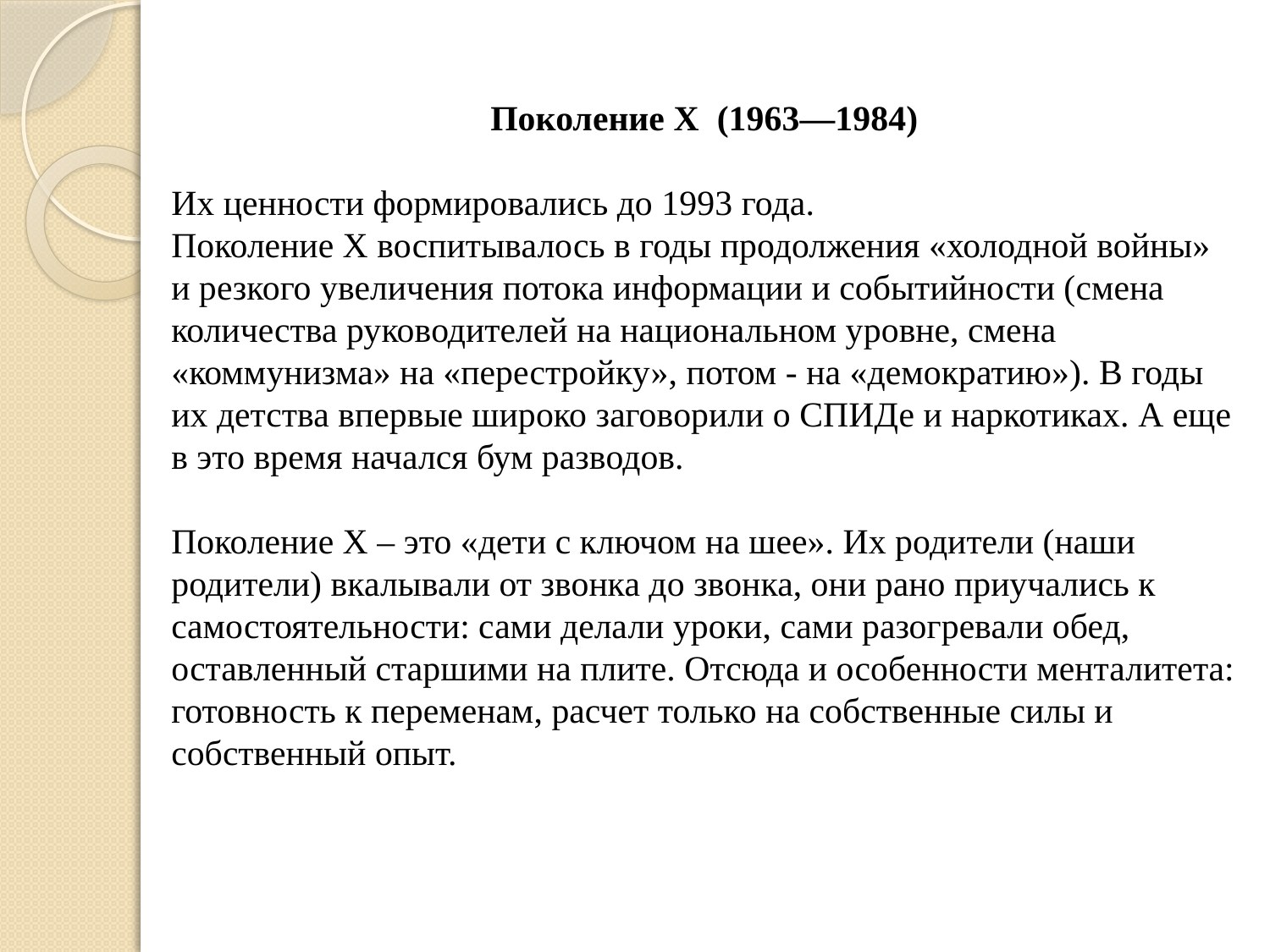

Поколение Х  (1963—1984)

Их ценности формировались до 1993 года.
Поколение Х воспитывалось в годы продолжения «холодной войны» и резкого увеличения потока информации и событийности (смена количества руководителей на национальном уровне, смена «коммунизма» на «перестройку», потом - на «демократию»). В годы их детства впервые широко заговорили о СПИДе и наркотиках. А еще в это время начался бум разводов.

Поколение Х – это «дети с ключом на шее». Их родители (наши
родители) вкалывали от звонка до звонка, они рано приучались к
самостоятельности: сами делали уроки, сами разогревали обед, оставленный старшими на плите. Отсюда и особенности менталитета: готовность к переменам, расчет только на собственные силы и собственный опыт.